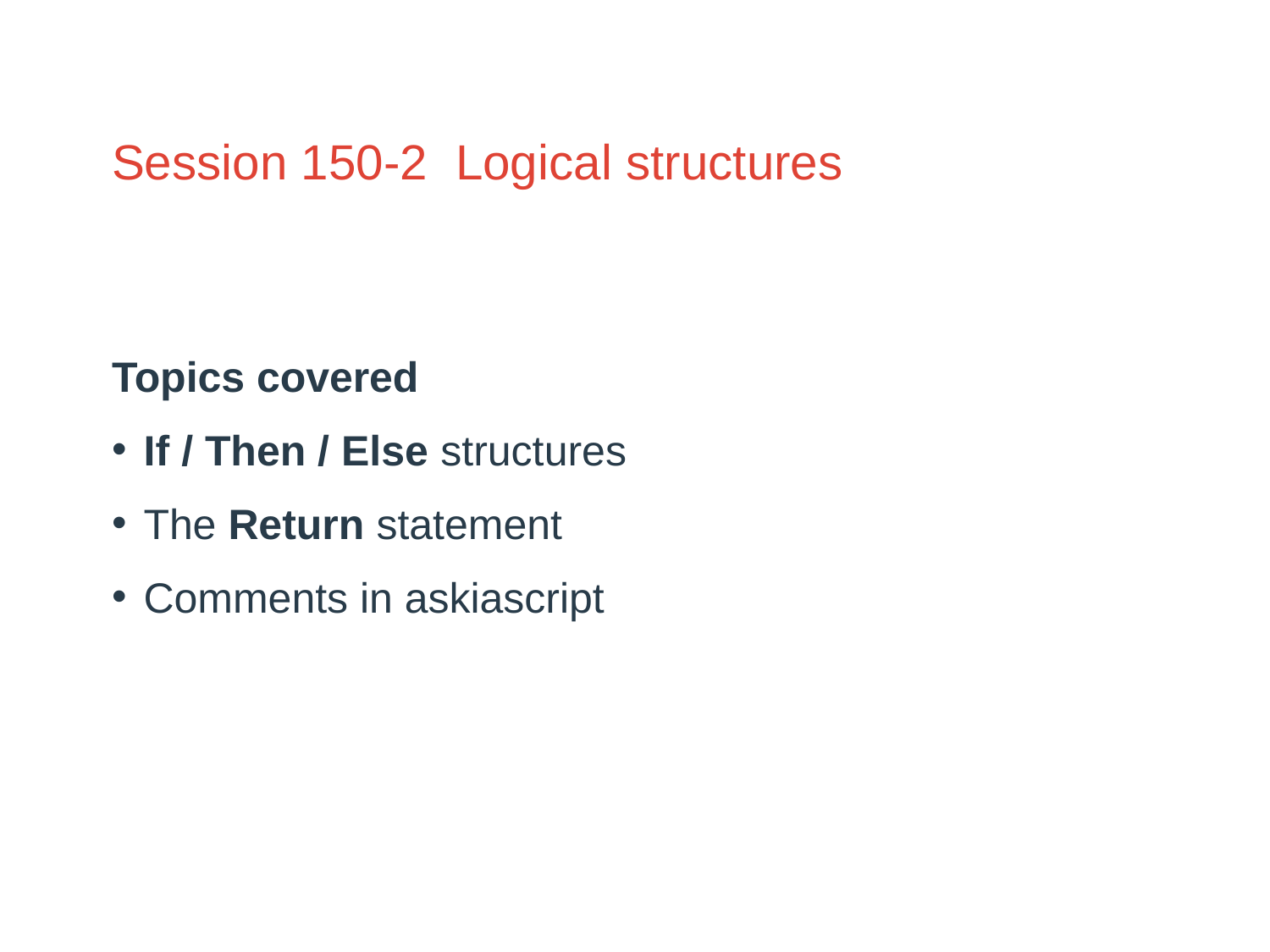

# Session 150-2  Logical structures
Topics covered
If / Then / Else structures
The Return statement
Comments in askiascript